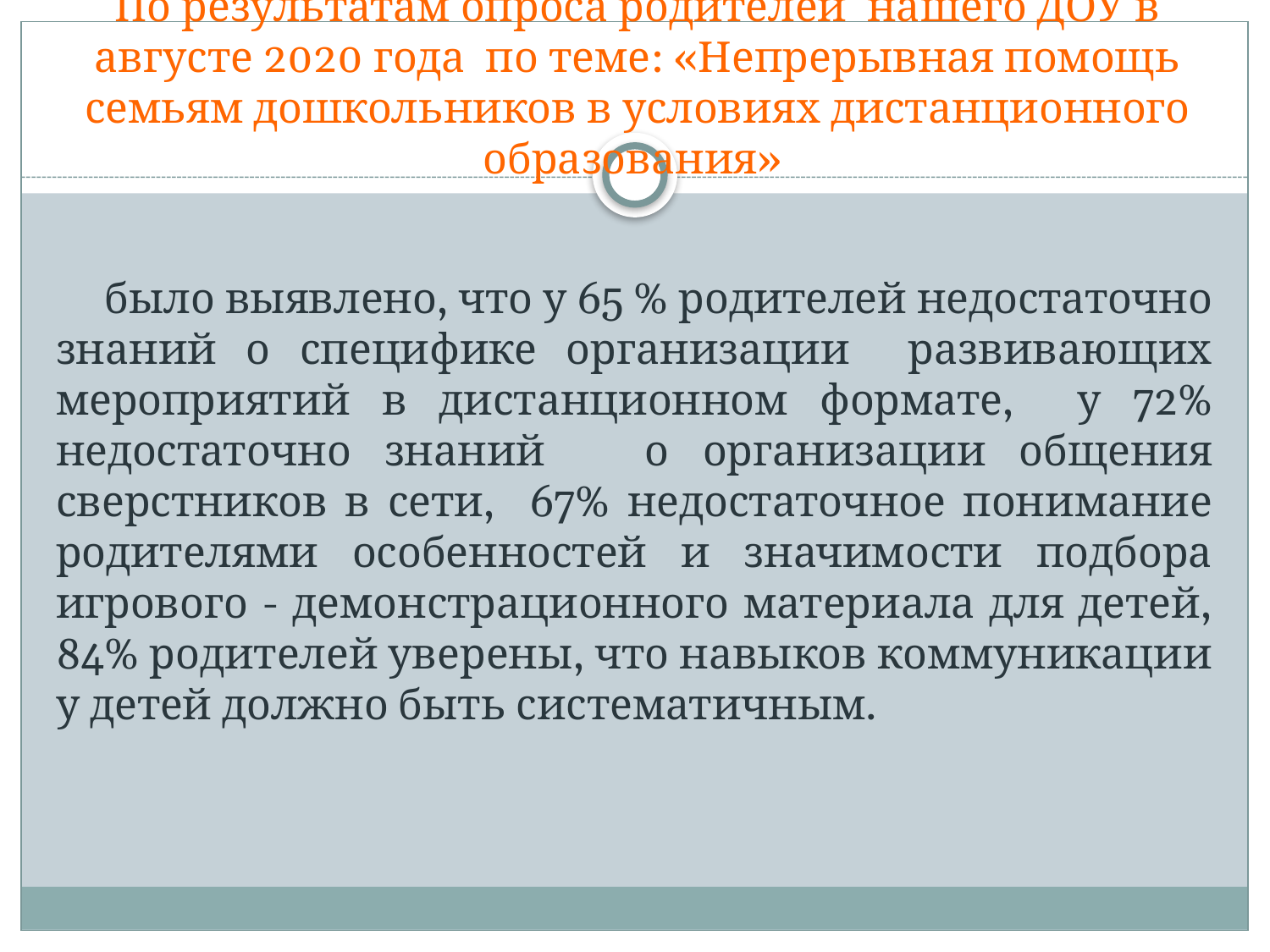

# По результатам опроса родителей  нашего ДОУ в августе 2020 года  по теме: «Непрерывная помощь семьям дошкольников в условиях дистанционного образования»

было выявлено, что у 65 % родителей недостаточно знаний о специфике организации  развивающих мероприятий в дистанционном формате,  у 72% недостаточно знаний   о организации общения сверстников в сети,  67% недостаточное понимание родителями особенностей и значимости подбора игрового - демонстрационного материала для детей, 84% родителей уверены, что навыков коммуникации у детей должно быть систематичным.